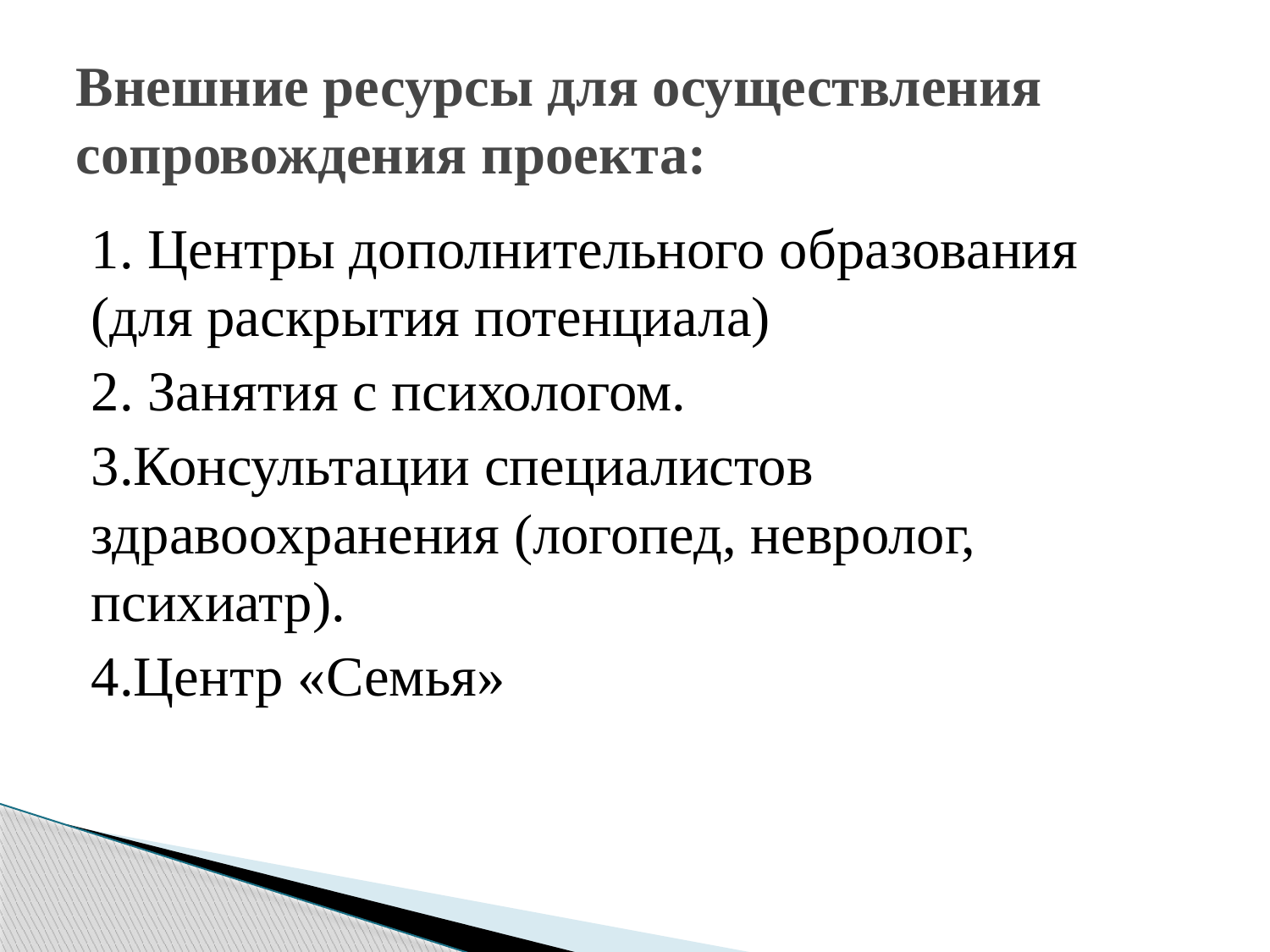

# Внешние ресурсы для осуществления сопровождения проекта:
1. Центры дополнительного образования (для раскрытия потенциала)
2. Занятия с психологом.
3.Консультации специалистов здравоохранения (логопед, невролог, психиатр).
4.Центр «Семья»